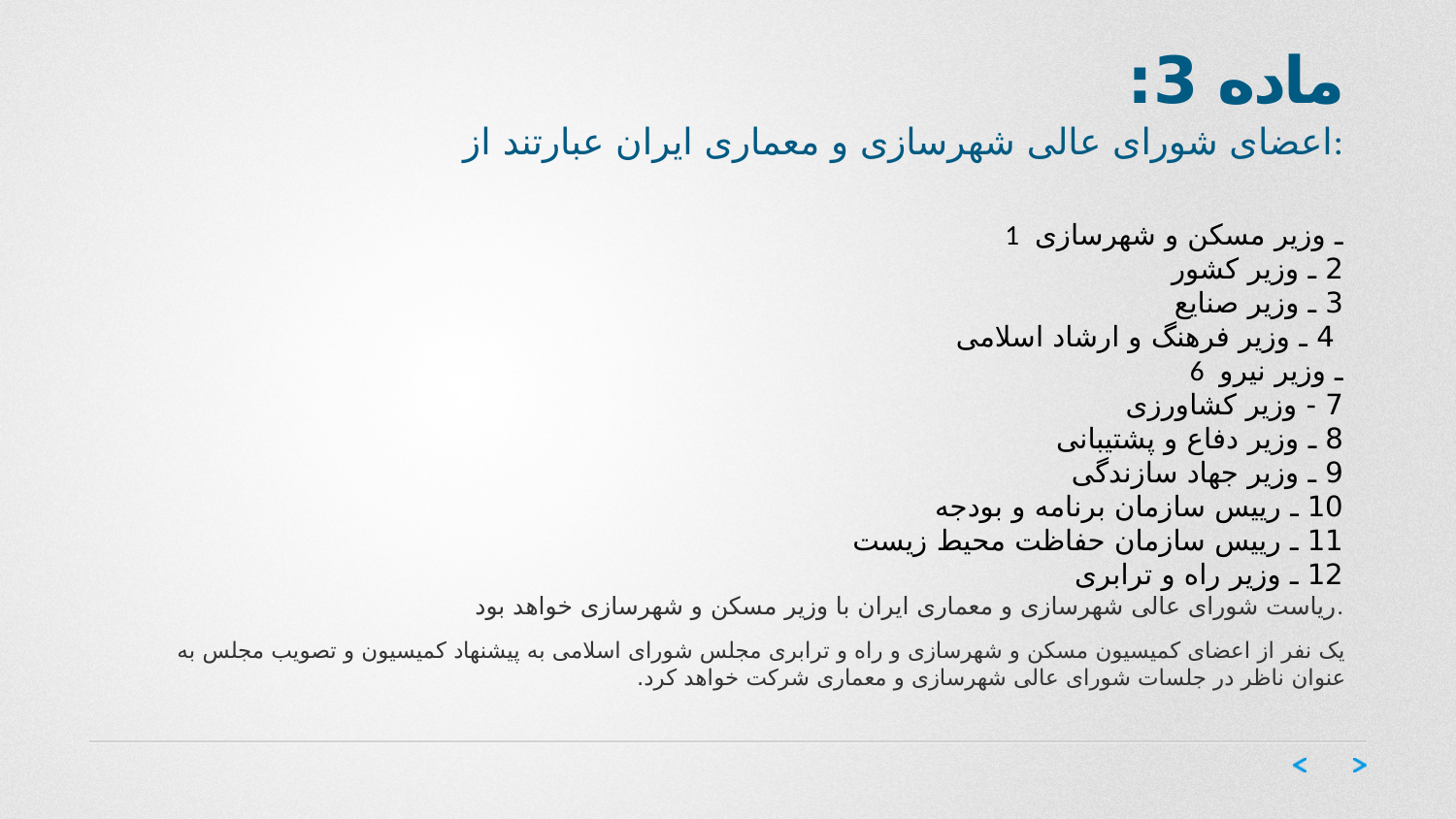

# ماده 3:
اعضای شورای عالی شهرسازی و معماری ایران عبارتند از:
1 ـ وزیر مسکن و شهرسازی
2 ـ وزیر کشور
3 ـ وزیر صنایع
4 ـ وزیر فرهنگ و ارشاد اسلامی
6 ـ وزیر نیرو
7 - وزیر کشاورزی
8 ـ وزیر دفاع و پشتیبانی
9 ـ وزیر جهاد سازندگی
10 ـ رییس سازمان برنامه و بودجه
11 ـ رییس سازمان حفاظت محیط زیست
12 ـ وزیر راه و ترابری
‌ریاست شورای عالی شهرسازی و معماری ایران با وزیر مسکن و شهرسازی خواهد بود.
یک نفر از اعضای کمیسیون مسکن و شهرسازی و راه و ترابری مجلس شورای اسلامی به پیشنهاد کمیسیون و تصویب مجلس به عنوان ناظر در جلسات شورای عالی شهرسازی و معماری شرکت خواهد کرد.